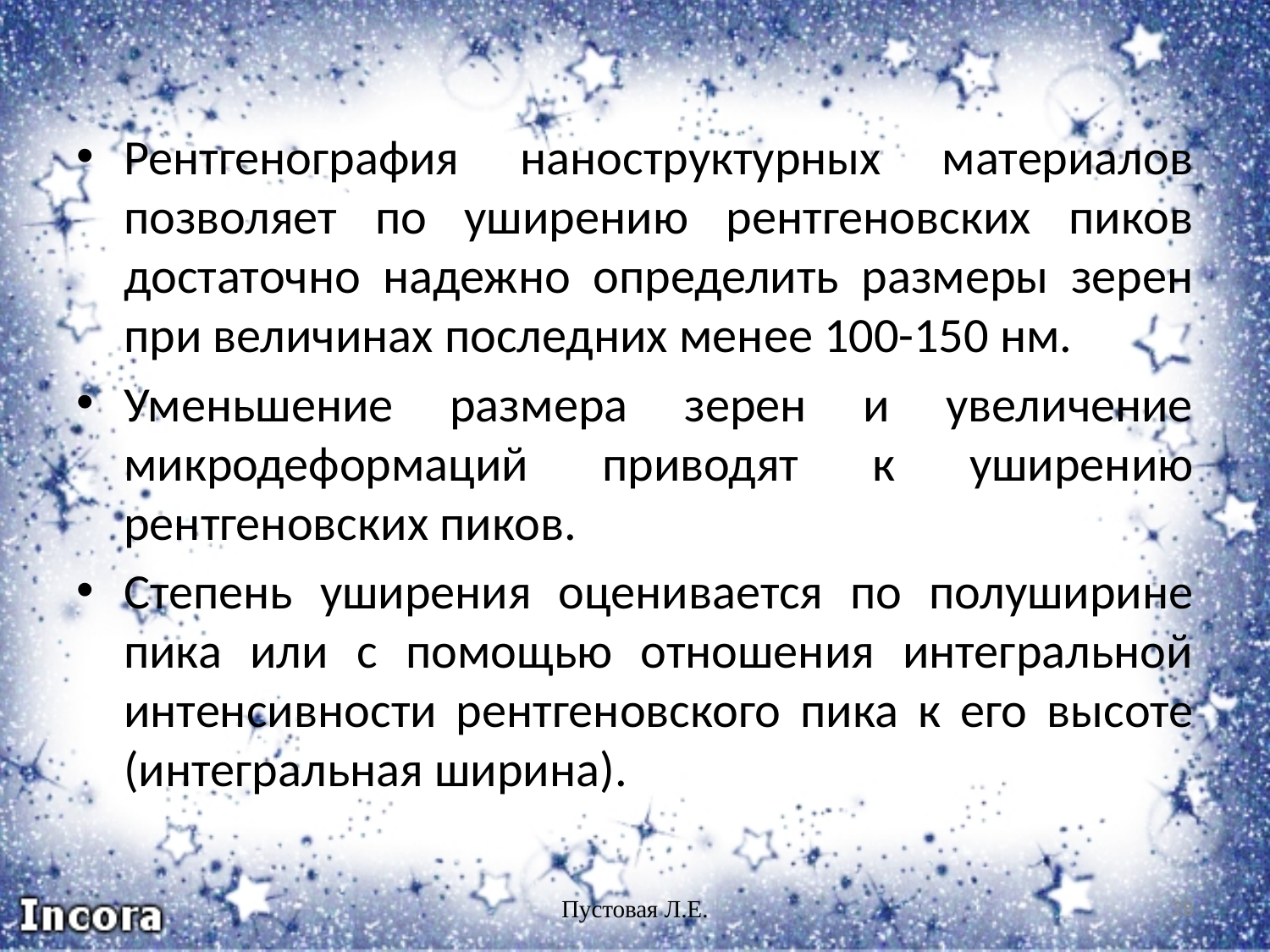

Рентгенография наноструктурных материалов позволяет по уширению рентгеновских пиков достаточно надежно определить размеры зерен при величинах последних менее 100-150 нм.
Уменьшение размера зерен и увеличение микродеформаций приводят к уширению рентгеновских пиков.
Степень уширения оценивается по полуширине пика или с помощью отношения интегральной интенсивности рентгеновского пика к его высоте (интегральная ширина).
Пустовая Л.Е.
28